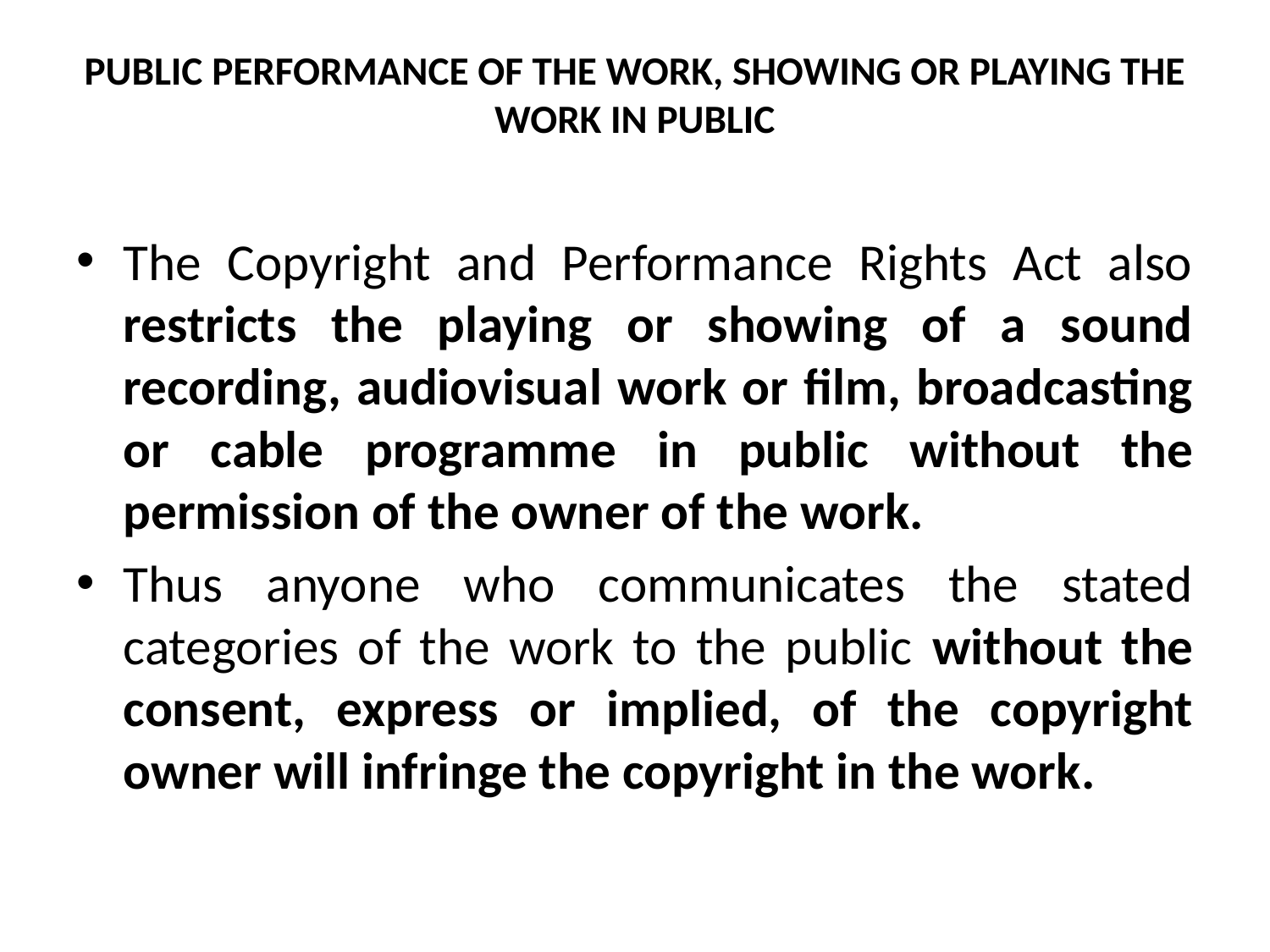

# PUBLIC PERFORMANCE OF THE WORK, SHOWING OR PLAYING THE WORK IN PUBLIC
The Copyright and Performance Rights Act also restricts the playing or showing of a sound recording, audiovisual work or film, broadcasting or cable programme in public without the permission of the owner of the work.
Thus anyone who communicates the stated categories of the work to the public without the consent, express or implied, of the copyright owner will infringe the copyright in the work.